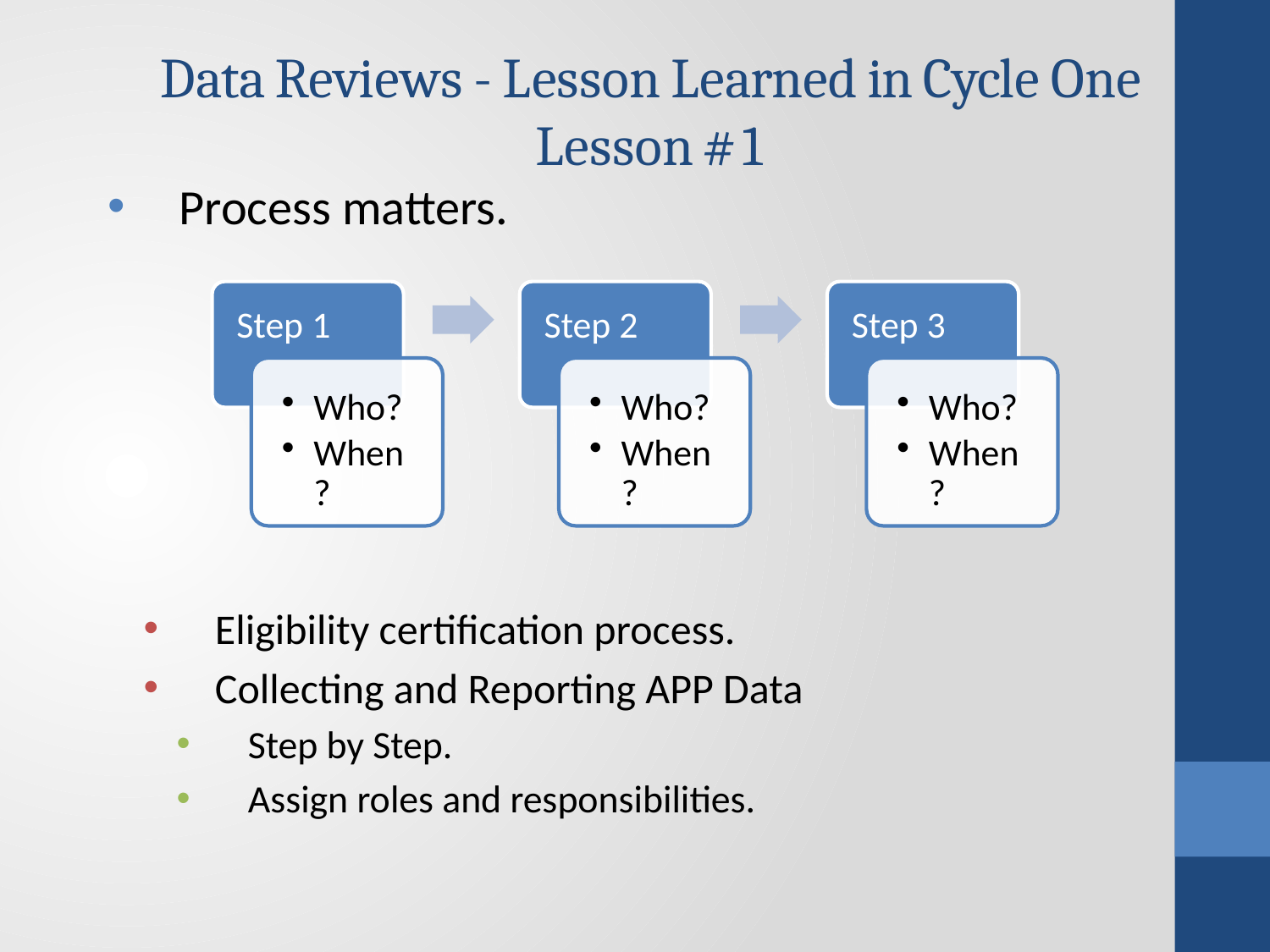

# Data Reviews - Lesson Learned in Cycle One Lesson #1
Process matters.

Eligibility certification process.
Collecting and Reporting APP Data
Step by Step.
Assign roles and responsibilities.

Step 1
Who?
When?

Step 2
Who?
When?

Step 3
Who?
When?